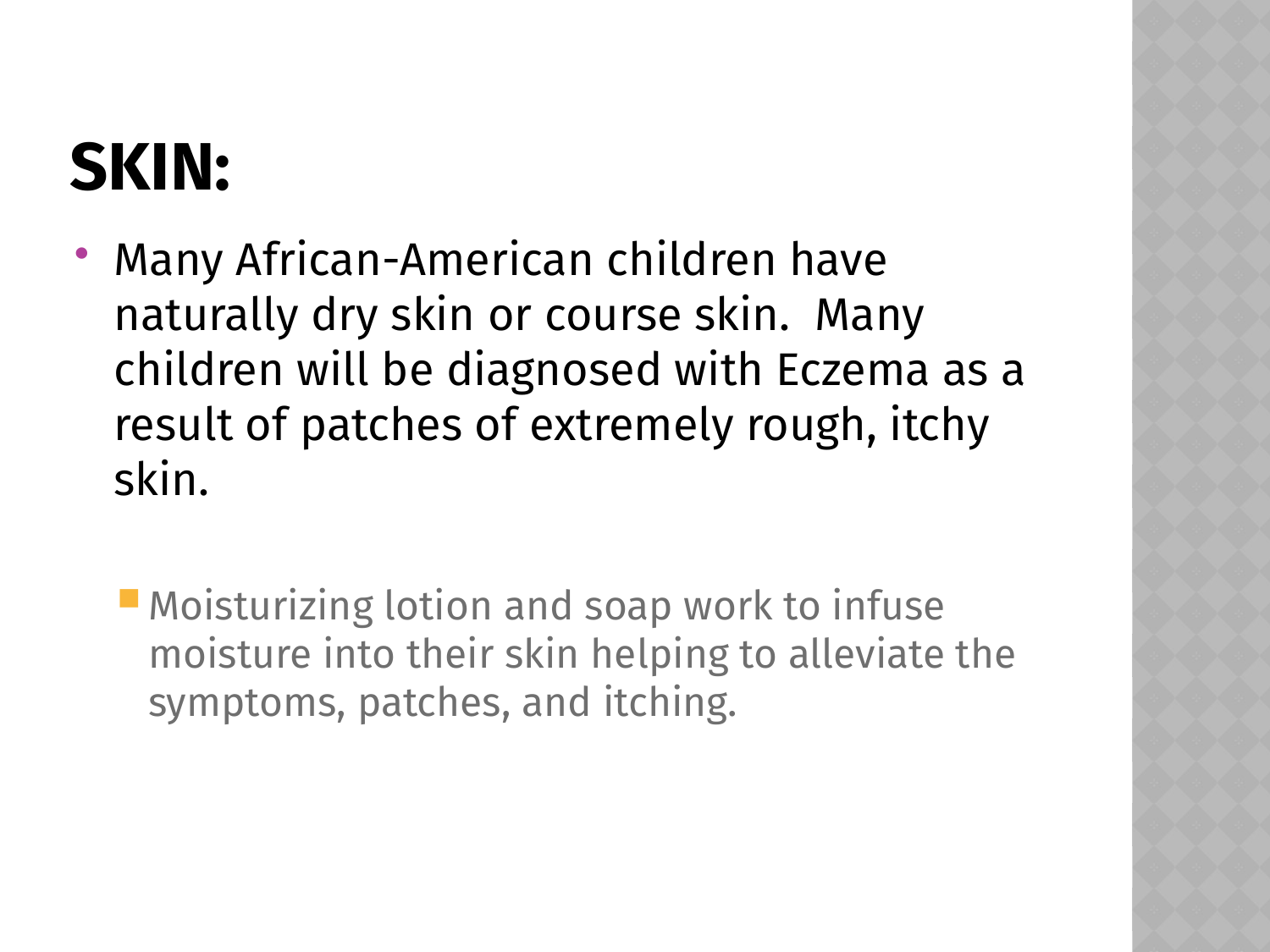

# Skin:
Many African-American children have naturally dry skin or course skin.  Many children will be diagnosed with Eczema as a result of patches of extremely rough, itchy skin.

Moisturizing lotion and soap work to infuse moisture into their skin helping to alleviate the symptoms, patches, and itching.